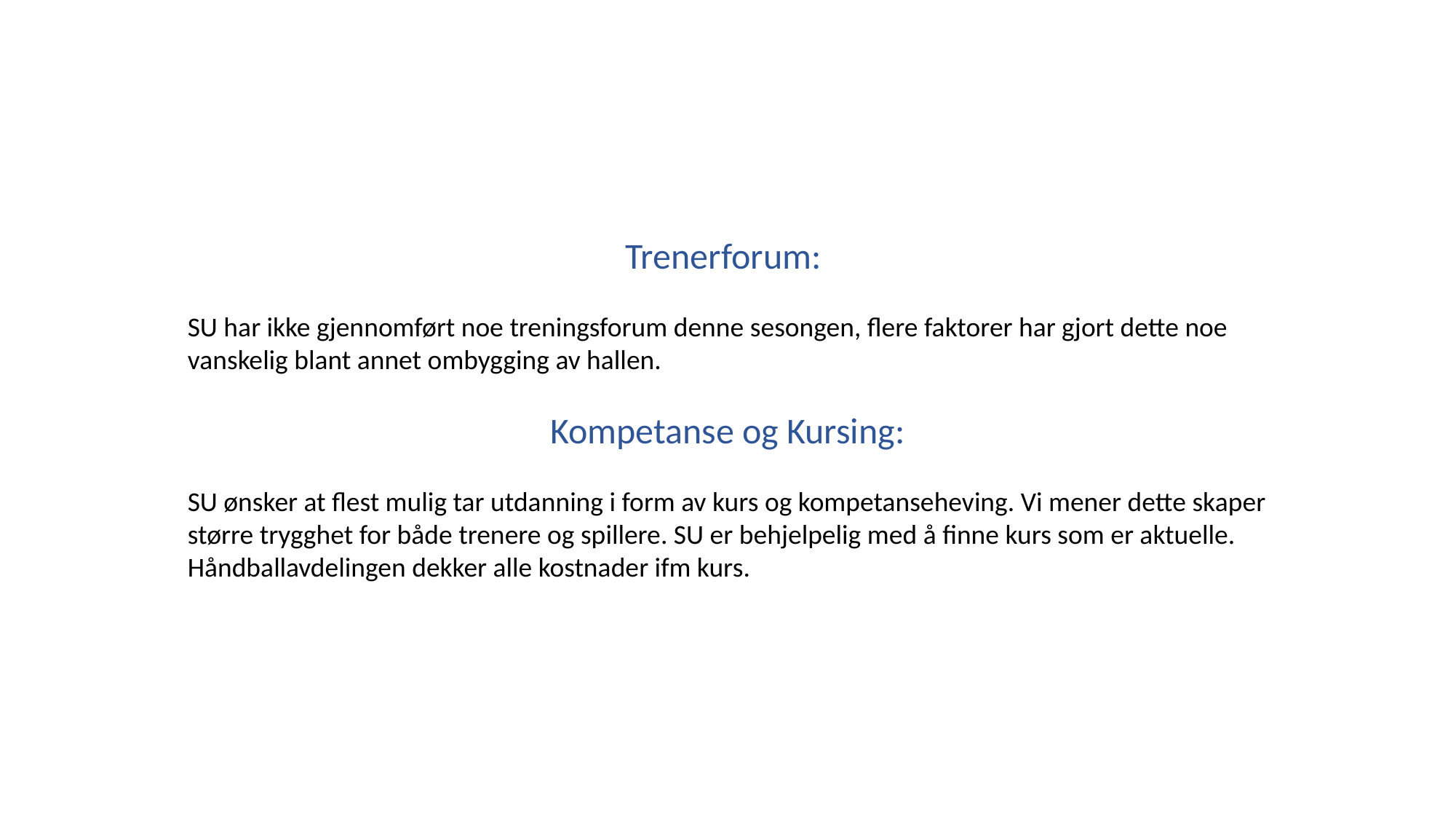

Trenerforum:

SU har ikke gjennomført noe treningsforum denne sesongen, flere faktorer har gjort dette noe vanskelig blant annet ombygging av hallen.

Kompetanse og Kursing:

SU ønsker at flest mulig tar utdanning i form av kurs og kompetanseheving. Vi mener dette skaper større trygghet for både trenere og spillere. SU er behjelpelig med å finne kurs som er aktuelle. Håndballavdelingen dekker alle kostnader ifm kurs.